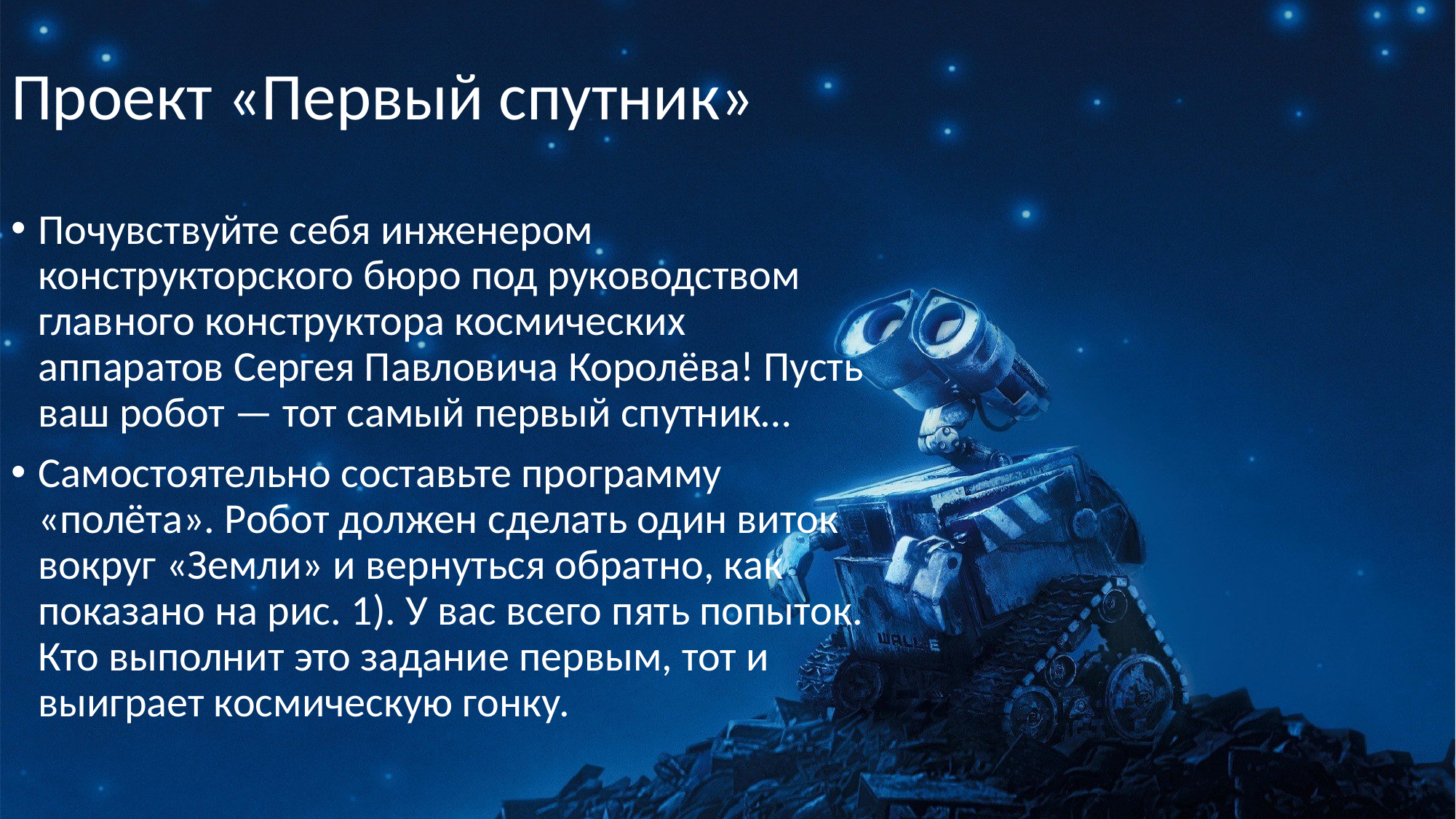

# Проект «Первый спутник»
Почувствуйте себя инженером конструкторского бюро под руководством главного конструктора космических аппаратов Сергея Павловича Королёва! Пусть ваш робот — тот самый первый спутник…
Самостоятельно составьте программу «полёта». Робот должен сделать один виток вокруг «Земли» и вернуться обратно, как показано на рис. 1). У вас всего пять попыток. Кто выполнит это задание первым, тот и выиграет космическую гонку.